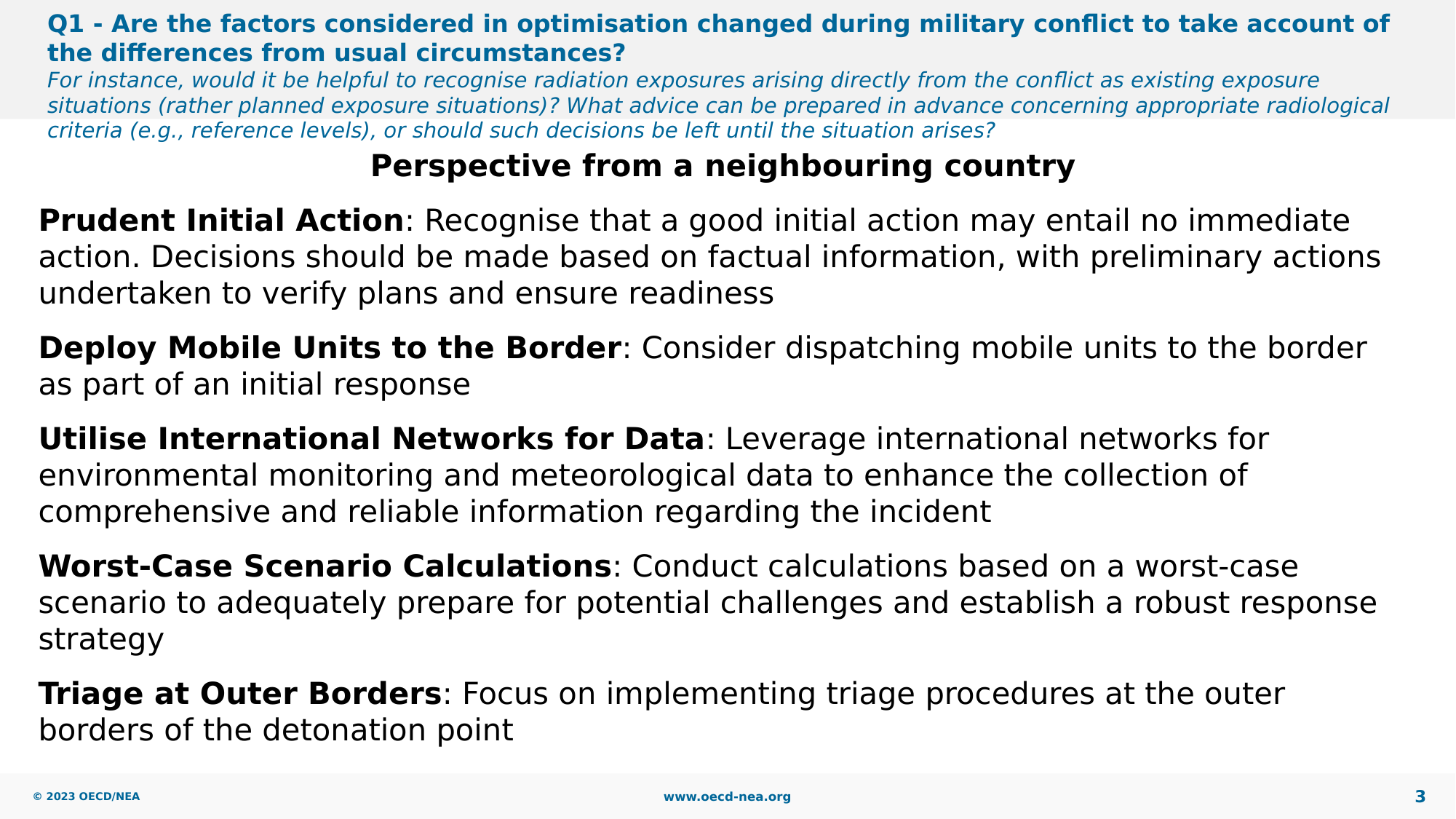

# Q1 - Are the factors considered in optimisation changed during military conflict to take account of the differences from usual circumstances? For instance, would it be helpful to recognise radiation exposures arising directly from the conflict as existing exposure situations (rather planned exposure situations)? What advice can be prepared in advance concerning appropriate radiological criteria (e.g., reference levels), or should such decisions be left until the situation arises?
Perspective from a neighbouring country
Prudent Initial Action: Recognise that a good initial action may entail no immediate action. Decisions should be made based on factual information, with preliminary actions undertaken to verify plans and ensure readiness
Deploy Mobile Units to the Border: Consider dispatching mobile units to the border as part of an initial response
Utilise International Networks for Data: Leverage international networks for environmental monitoring and meteorological data to enhance the collection of comprehensive and reliable information regarding the incident
Worst-Case Scenario Calculations: Conduct calculations based on a worst-case scenario to adequately prepare for potential challenges and establish a robust response strategy
Triage at Outer Borders: Focus on implementing triage procedures at the outer borders of the detonation point